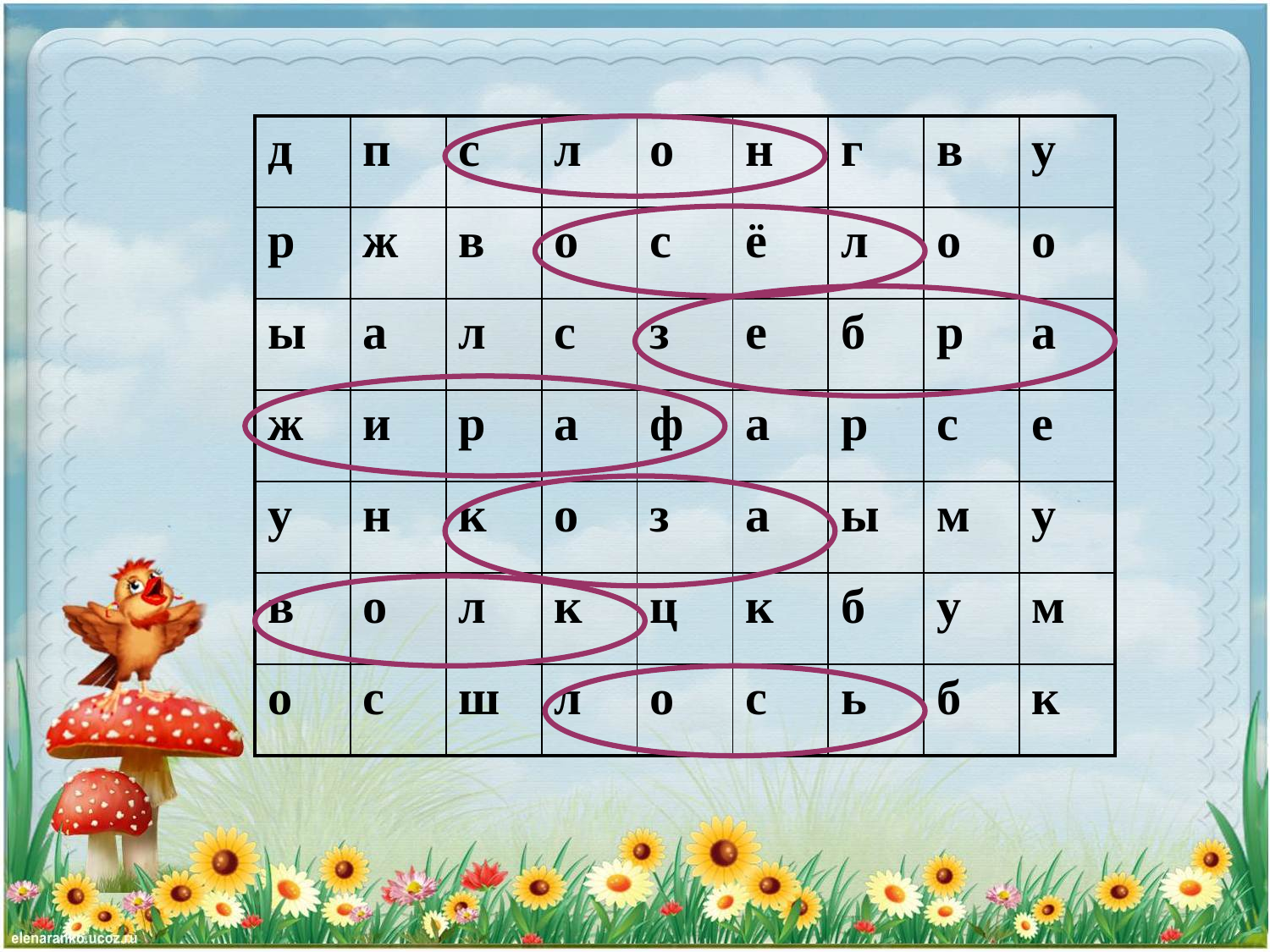

| д | п | с | л | о | н | г | в | у |
| --- | --- | --- | --- | --- | --- | --- | --- | --- |
| р | ж | в | о | с | ё | л | о | о |
| ы | а | л | с | з | е | б | р | а |
| ж | и | р | а | ф | а | р | с | е |
| у | н | к | о | з | а | ы | м | у |
| в | о | л | к | ц | к | б | у | м |
| о | с | ш | л | о | с | ь | б | к |